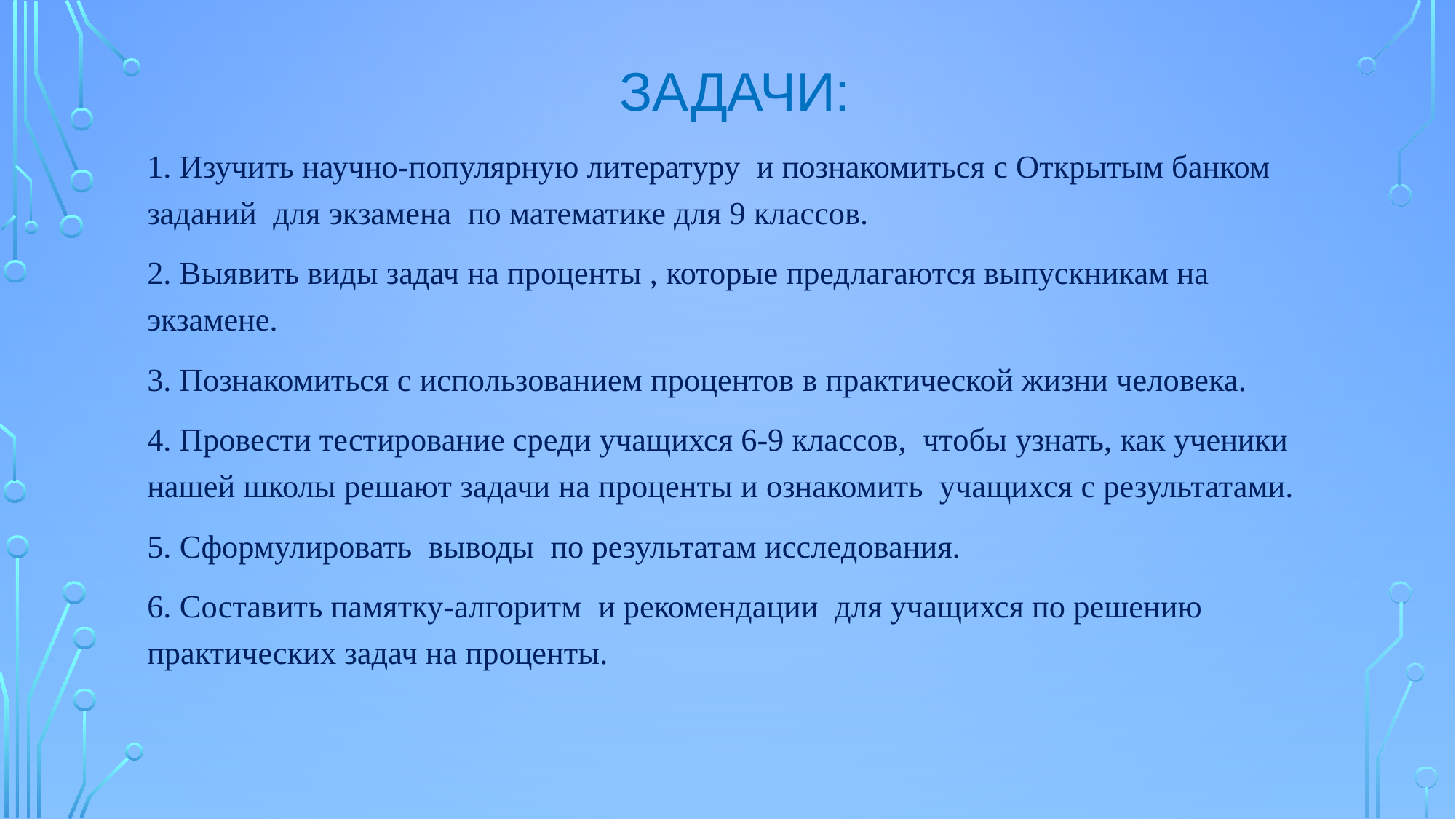

# Задачи:
1. Изучить научно-популярную литературу  и познакомиться с Открытым банком заданий  для экзамена  по математике для 9 классов.
2. Выявить виды задач на проценты , которые предлагаются выпускникам на экзамене.
3. Познакомиться с использованием процентов в практической жизни человека.
4. Провести тестирование среди учащихся 6-9 классов,  чтобы узнать, как ученики нашей школы решают задачи на проценты и ознакомить  учащихся с результатами.
5. Сформулировать  выводы  по результатам исследования.
6. Составить памятку-алгоритм  и рекомендации  для учащихся по решению практических задач на проценты.